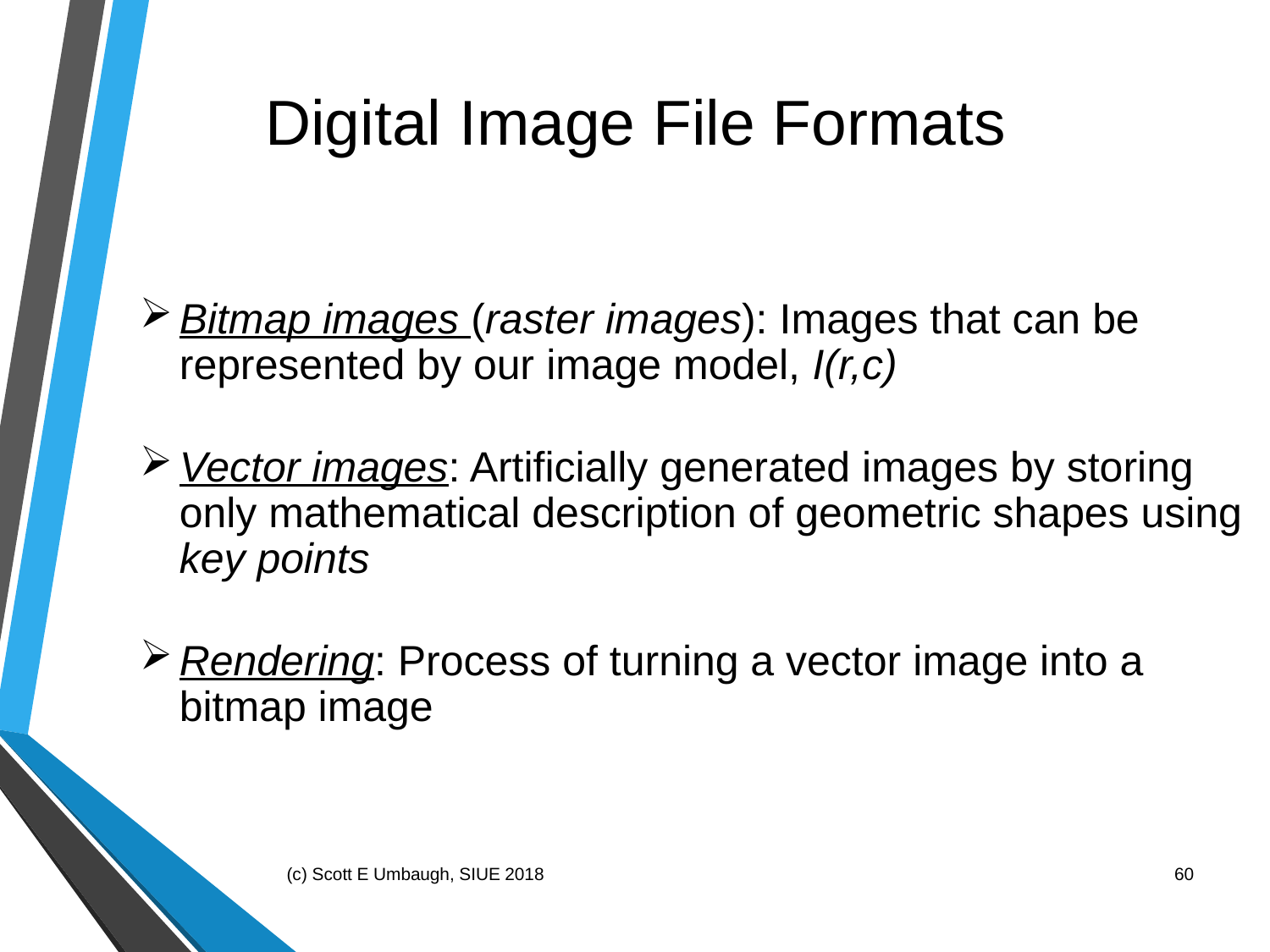

# Digital Image File Formats
Bitmap images (raster images): Images that can be represented by our image model, I(r,c)

Vector images: Artificially generated images by storing only mathematical description of geometric shapes using key points

Rendering: Process of turning a vector image into a bitmap image
(c) Scott E Umbaugh, SIUE 2018
60